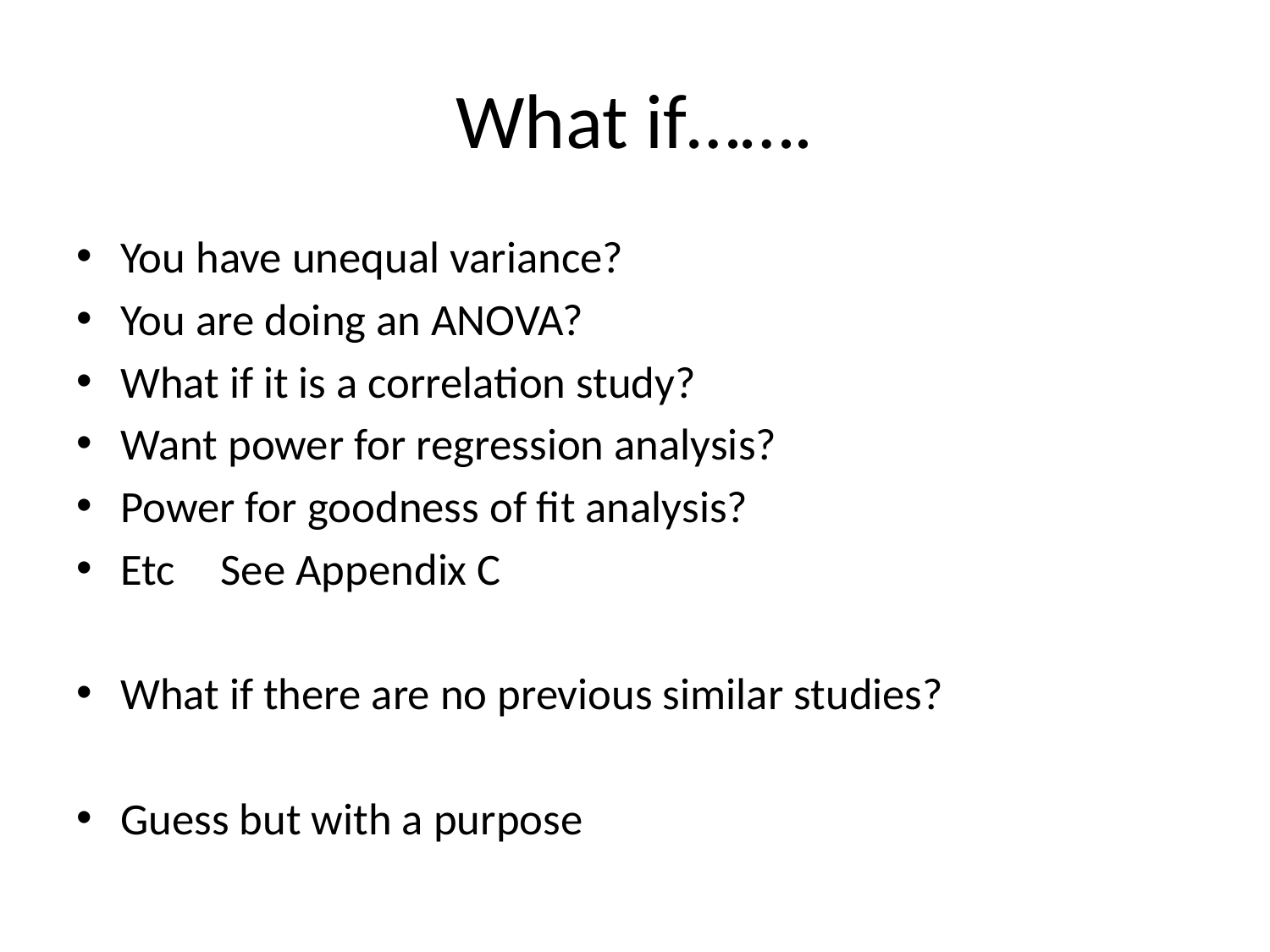

# What if…….
You have unequal variance?
You are doing an ANOVA?
What if it is a correlation study?
Want power for regression analysis?
Power for goodness of fit analysis?
Etc		See Appendix C

What if there are no previous similar studies?

Guess but with a purpose